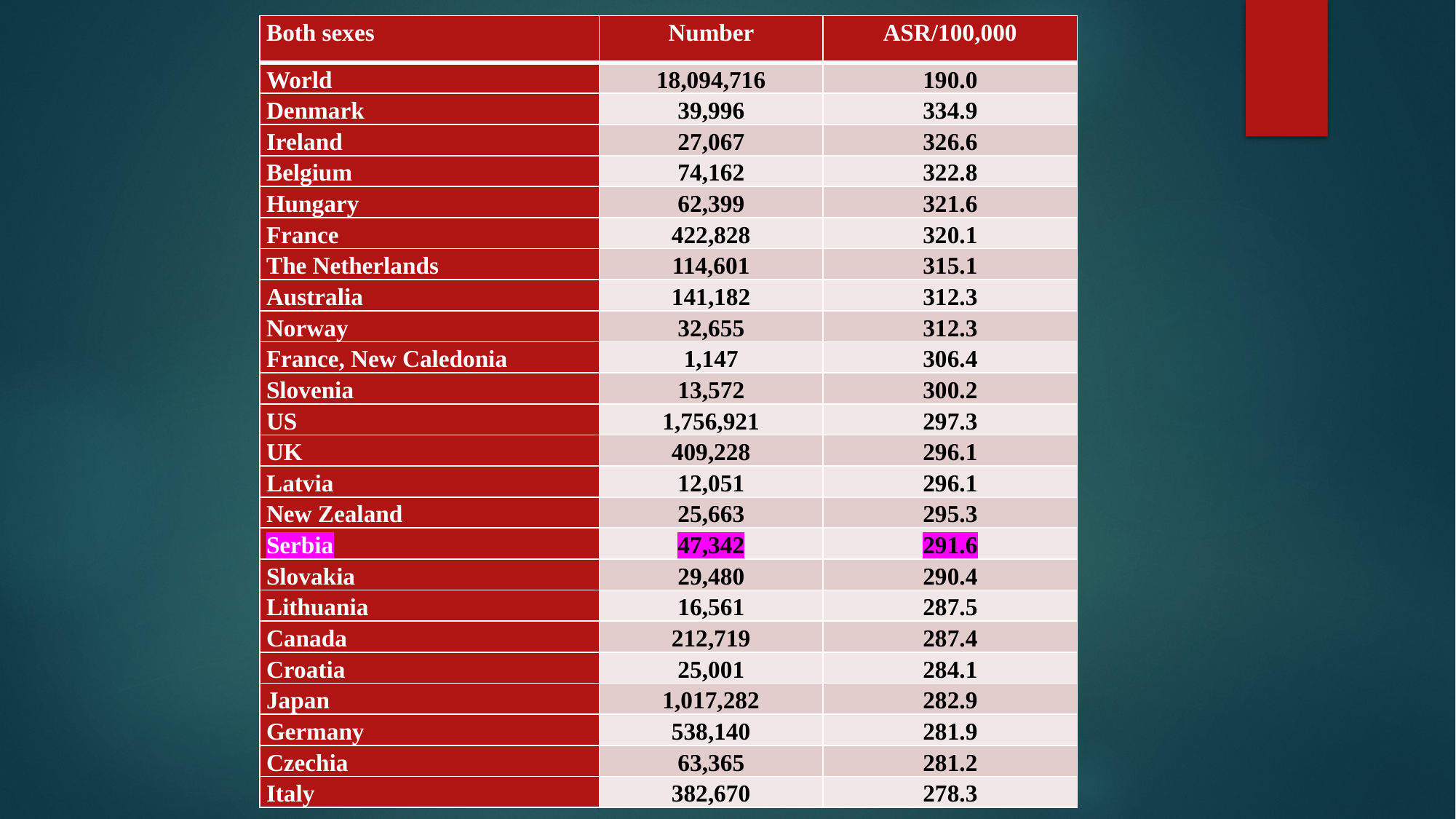

| Both sexes | Number | ASR/100,000 |
| --- | --- | --- |
| World | 18,094,716 | 190.0 |
| Denmark | 39,996 | 334.9 |
| Ireland | 27,067 | 326.6 |
| Belgium | 74,162 | 322.8 |
| Hungary | 62,399 | 321.6 |
| France | 422,828 | 320.1 |
| The Netherlands | 114,601 | 315.1 |
| Australia | 141,182 | 312.3 |
| Norway | 32,655 | 312.3 |
| France, New Caledonia | 1,147 | 306.4 |
| Slovenia | 13,572 | 300.2 |
| US | 1,756,921 | 297.3 |
| UK | 409,228 | 296.1 |
| Latvia | 12,051 | 296.1 |
| New Zealand | 25,663 | 295.3 |
| Serbia | 47,342 | 291.6 |
| Slovakia | 29,480 | 290.4 |
| Lithuania | 16,561 | 287.5 |
| Canada | 212,719 | 287.4 |
| Croatia | 25,001 | 284.1 |
| Japan | 1,017,282 | 282.9 |
| Germany | 538,140 | 281.9 |
| Czechia | 63,365 | 281.2 |
| Italy | 382,670 | 278.3 |